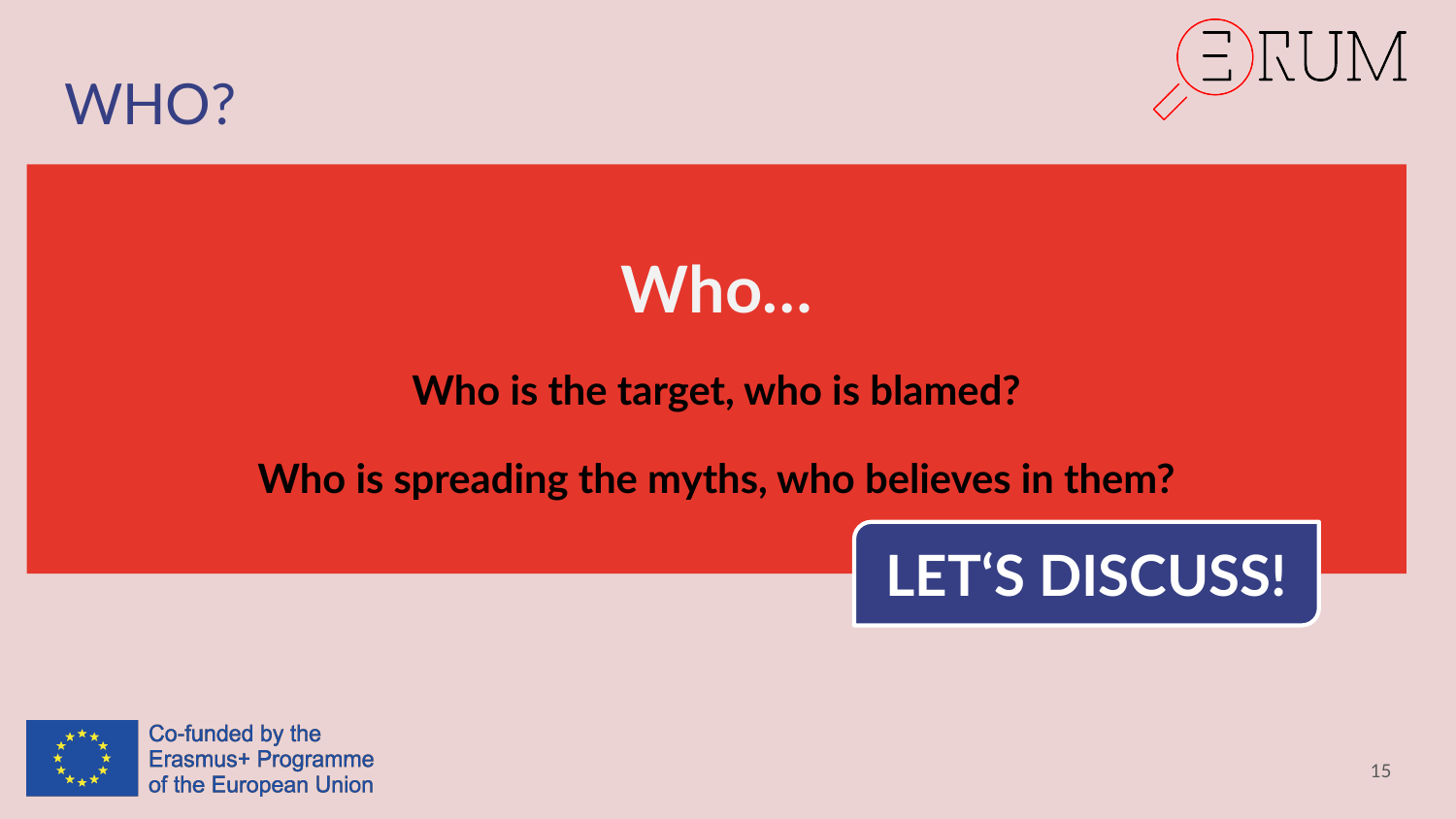

# WHO?
Who…
Who is the target, who is blamed?
Who is spreading the myths, who believes in them?
LET‘S DISCUSS!
15